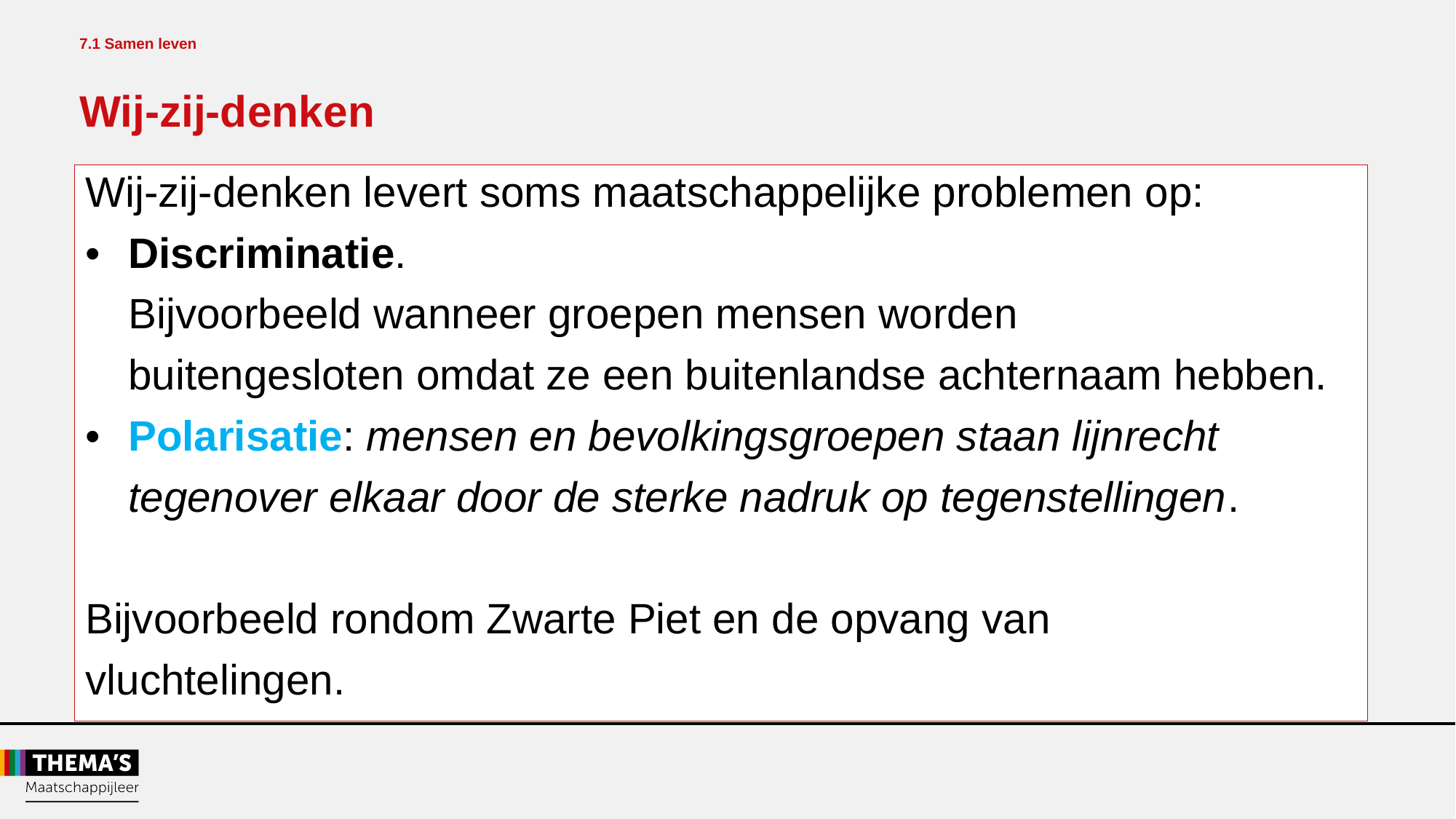

7.1 Samen leven
Wij-zij-denken
Wij-zij-denken levert soms maatschappelijke problemen op:
•	Discriminatie.
	Bijvoorbeeld wanneer groepen mensen worden
	buitengesloten omdat ze een buitenlandse achternaam hebben.
•	Polarisatie: mensen en bevolkingsgroepen staan lijnrecht
tegenover elkaar door de sterke nadruk op tegenstellingen.

Bijvoorbeeld rondom Zwarte Piet en de opvang van
vluchtelingen.